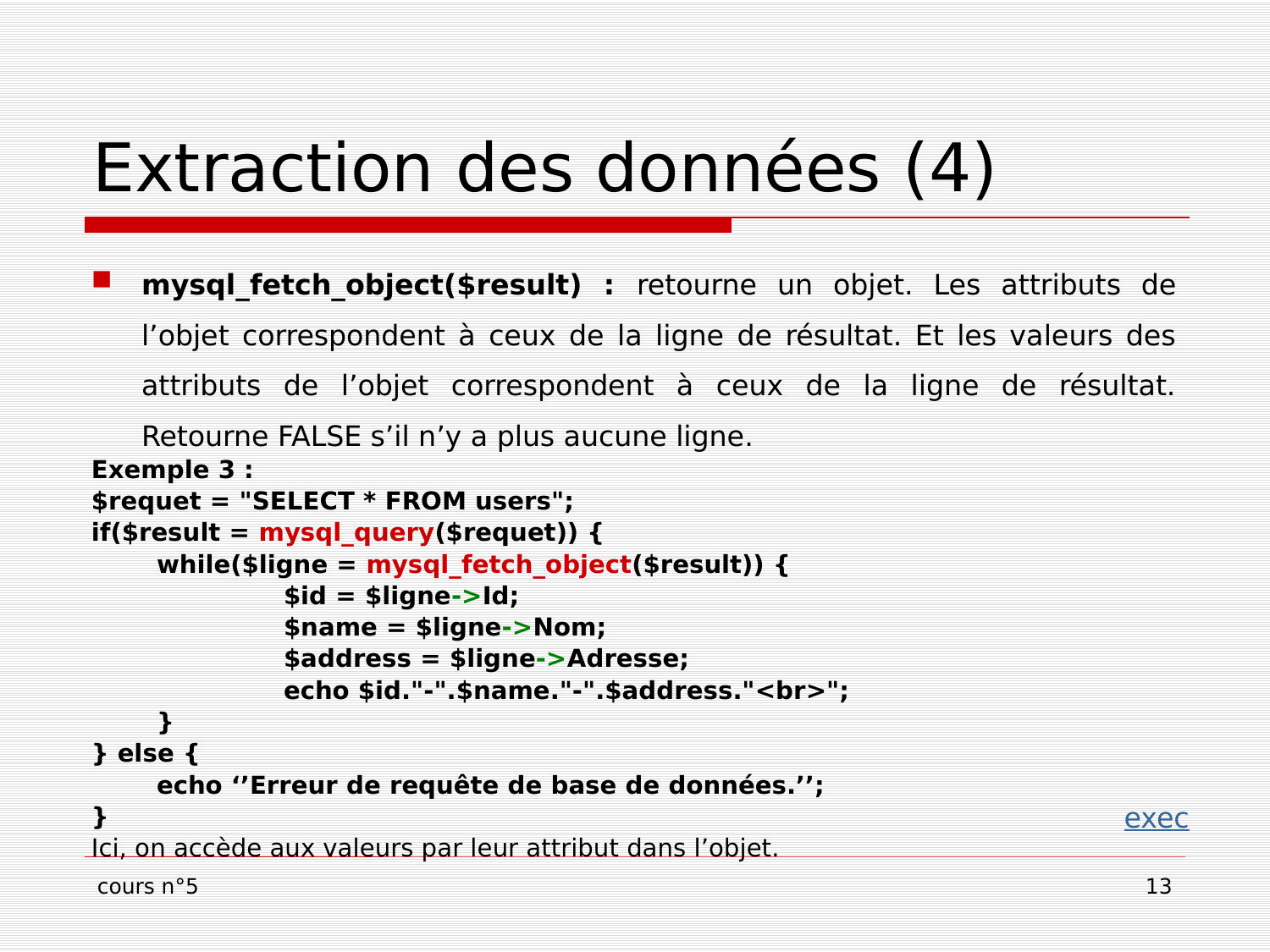

# Extraction des données (4)
mysql_fetch_object($result) : retourne un objet. Les attributs de l’objet correspondent à ceux de la ligne de résultat. Et les valeurs des attributs de l’objet correspondent à ceux de la ligne de résultat. Retourne FALSE s’il n’y a plus aucune ligne.
Exemple 3 :
$requet = "SELECT * FROM users";
if($result = mysql_query($requet)) {
	while($ligne = mysql_fetch_object($result)) {
		$id = $ligne->Id;
 		$name = $ligne->Nom;
		$address = $ligne->Adresse;
		echo $id."-".$name."-".$address."<br>";
	}
} else {
	echo ‘’Erreur de requête de base de données.’’;
}
Ici, on accède aux valeurs par leur attribut dans l’objet.

exec
cours n°5
13